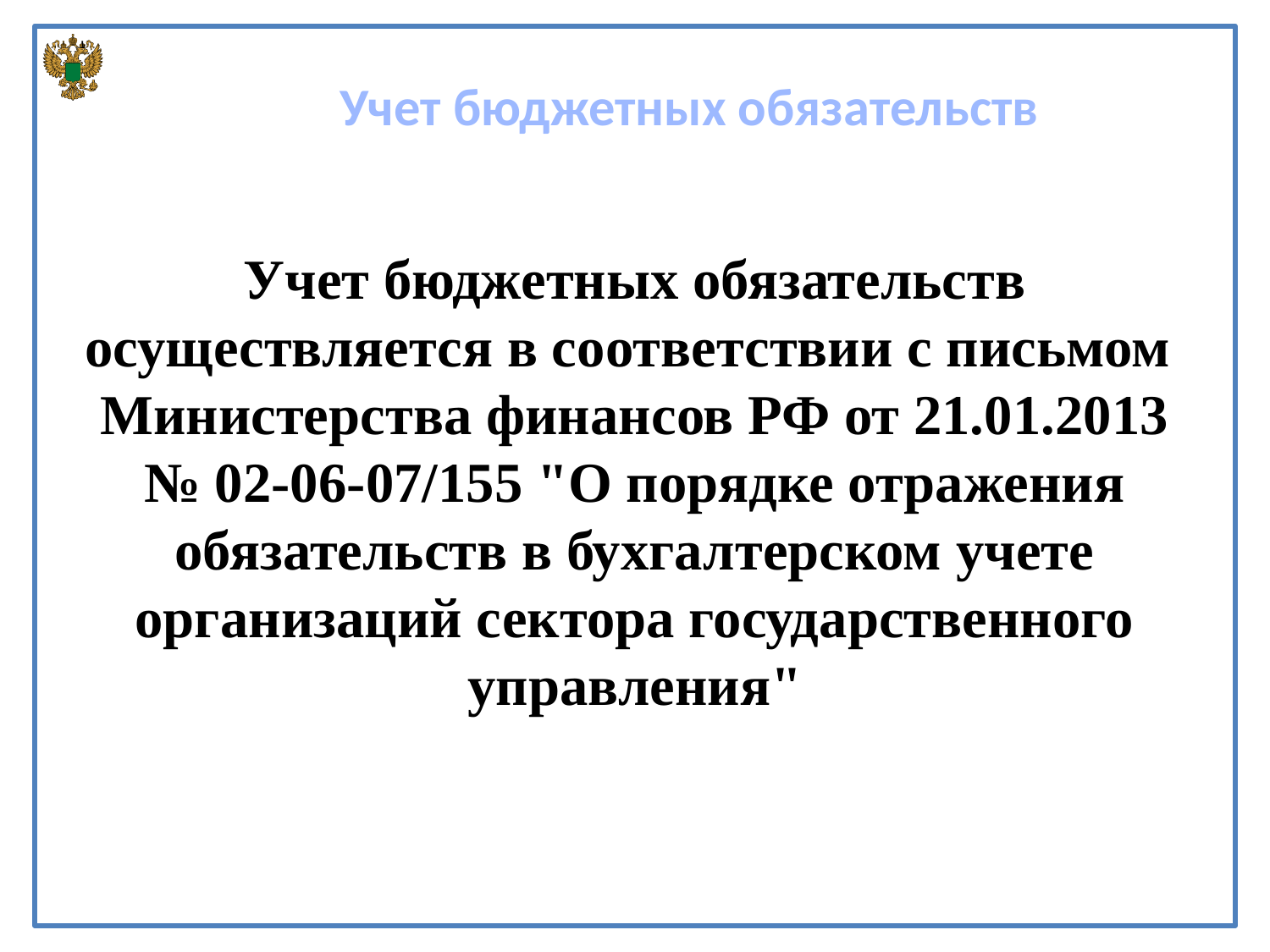

Учет бюджетных обязательств

Учет бюджетных обязательств осуществляется в соответствии с письмом
Министерства финансов РФ от 21.01.2013
№ 02-06-07/155 "О порядке отражения обязательств в бухгалтерском учете организаций сектора государственного управления"